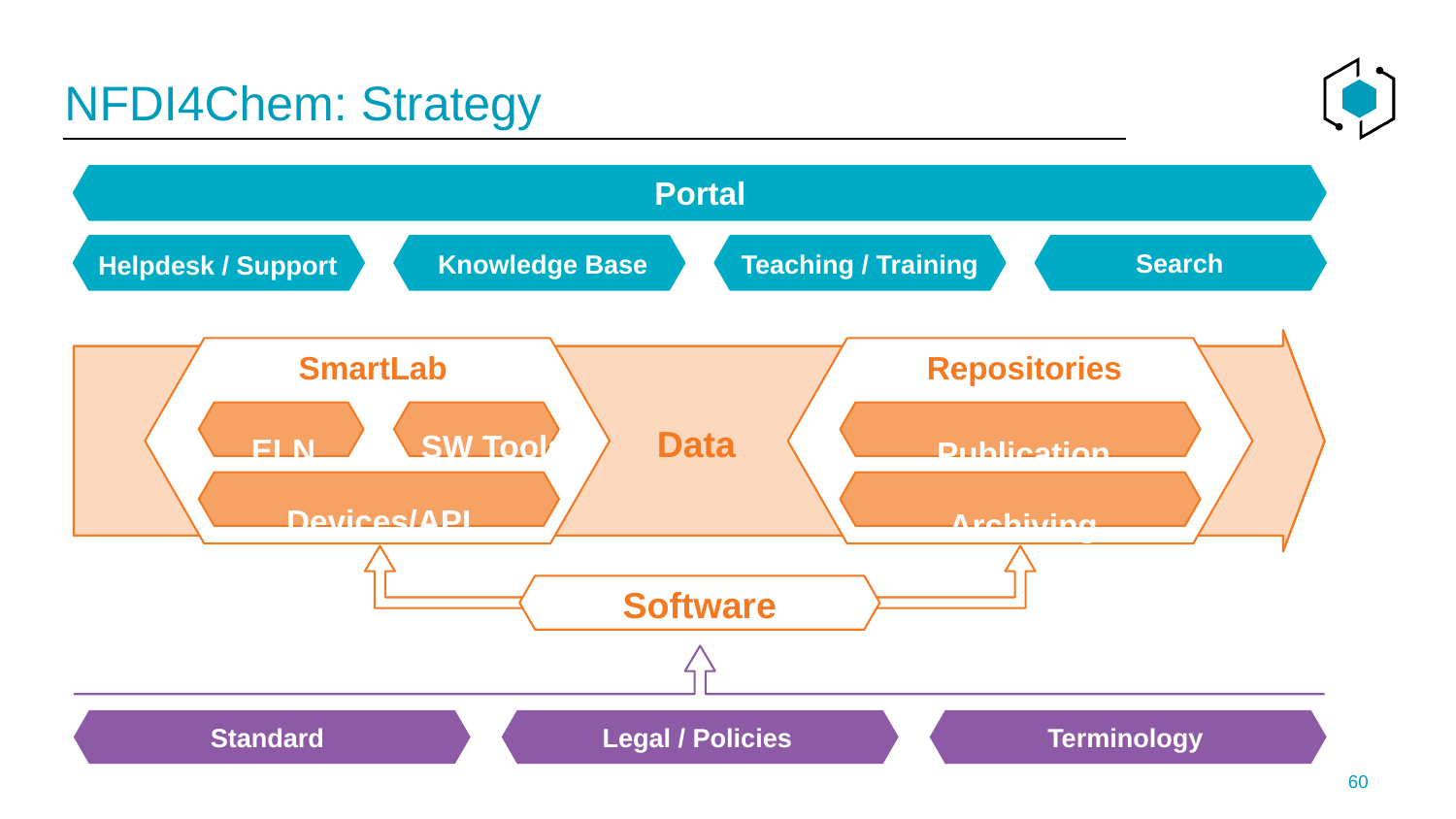

# NFDI4Chem: Strategy

Portal

Search
Knowledge Base
Teaching / Training
Helpdesk / Support

Repositories
SmartLab
Data

Software

Standards
Legal / Policies
Terminology
  SW Tools
ELN
Publication
Devices/API
Archiving
60